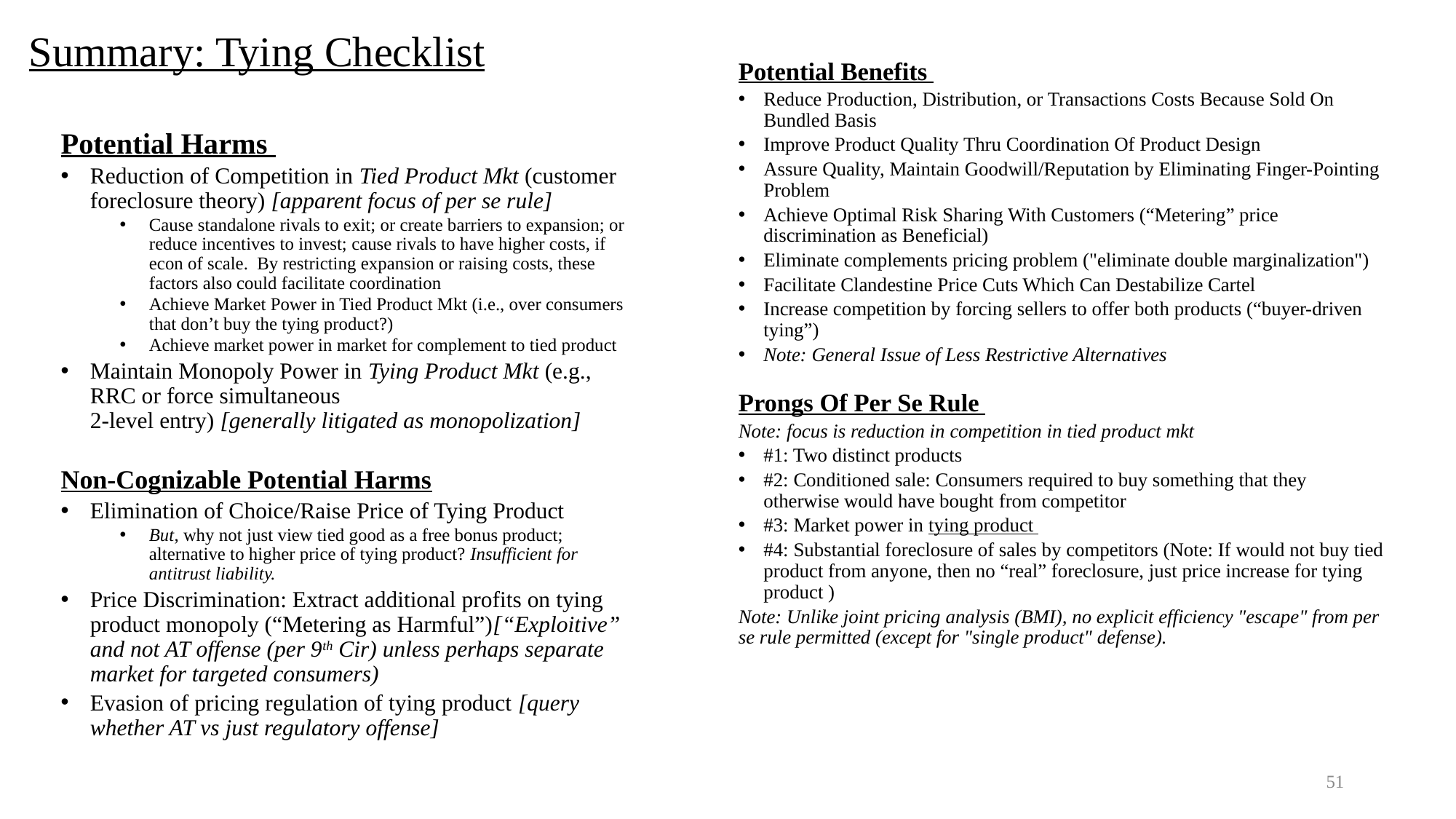

# Summary: Tying Checklist
Potential Benefits
Reduce Production, Distribution, or Transactions Costs Because Sold On Bundled Basis
Improve Product Quality Thru Coordination Of Product Design
Assure Quality, Maintain Goodwill/Reputation by Eliminating Finger-Pointing Problem
Achieve Optimal Risk Sharing With Customers (“Metering” price discrimination as Beneficial)
Eliminate complements pricing problem ("eliminate double marginalization")
Facilitate Clandestine Price Cuts Which Can Destabilize Cartel
Increase competition by forcing sellers to offer both products (“buyer-driven tying”)
Note: General Issue of Less Restrictive Alternatives
Prongs Of Per Se Rule
Note: focus is reduction in competition in tied product mkt
#1: Two distinct products
#2: Conditioned sale: Consumers required to buy something that they otherwise would have bought from competitor
#3: Market power in tying product
#4: Substantial foreclosure of sales by competitors (Note: If would not buy tied product from anyone, then no “real” foreclosure, just price increase for tying product )
Note: Unlike joint pricing analysis (BMI), no explicit efficiency "escape" from per se rule permitted (except for "single product" defense).

Potential Harms
Reduction of Competition in Tied Product Mkt (customer foreclosure theory) [apparent focus of per se rule]
Cause standalone rivals to exit; or create barriers to expansion; or reduce incentives to invest; cause rivals to have higher costs, if econ of scale.  By restricting expansion or raising costs, these factors also could facilitate coordination
Achieve Market Power in Tied Product Mkt (i.e., over consumers that don’t buy the tying product?)
Achieve market power in market for complement to tied product
Maintain Monopoly Power in Tying Product Mkt (e.g., RRC or force simultaneous
2-level entry) [generally litigated as monopolization]

Non-Cognizable Potential Harms
Elimination of Choice/Raise Price of Tying Product
But, why not just view tied good as a free bonus product; alternative to higher price of tying product? Insufficient for antitrust liability.
Price Discrimination: Extract additional profits on tying product monopoly (“Metering as Harmful”)[“Exploitive” and not AT offense (per 9th Cir) unless perhaps separate market for targeted consumers)
Evasion of pricing regulation of tying product [query whether AT vs just regulatory offense]
51